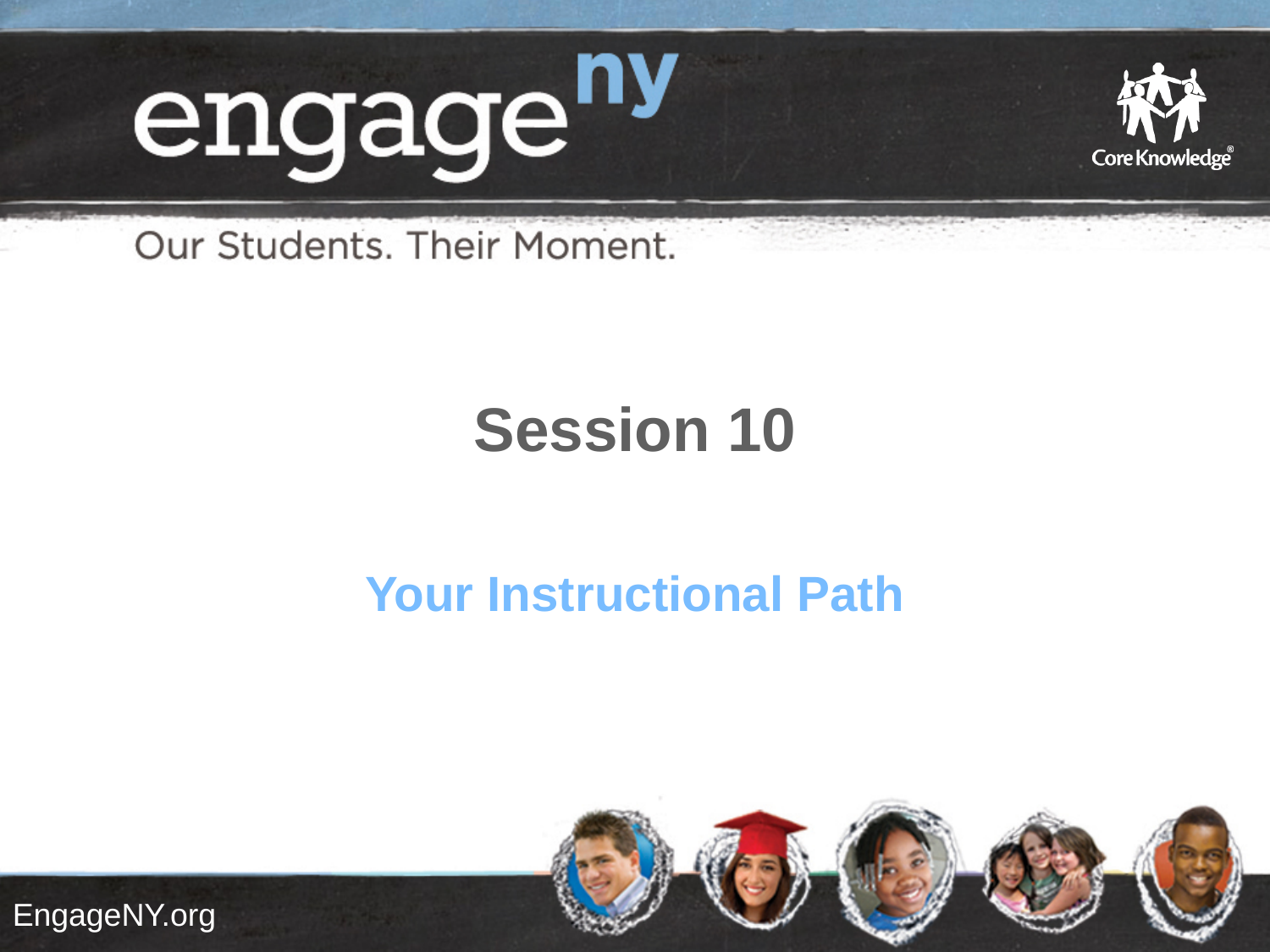

# Session 10

Your Instructional Path
EngageNY.org